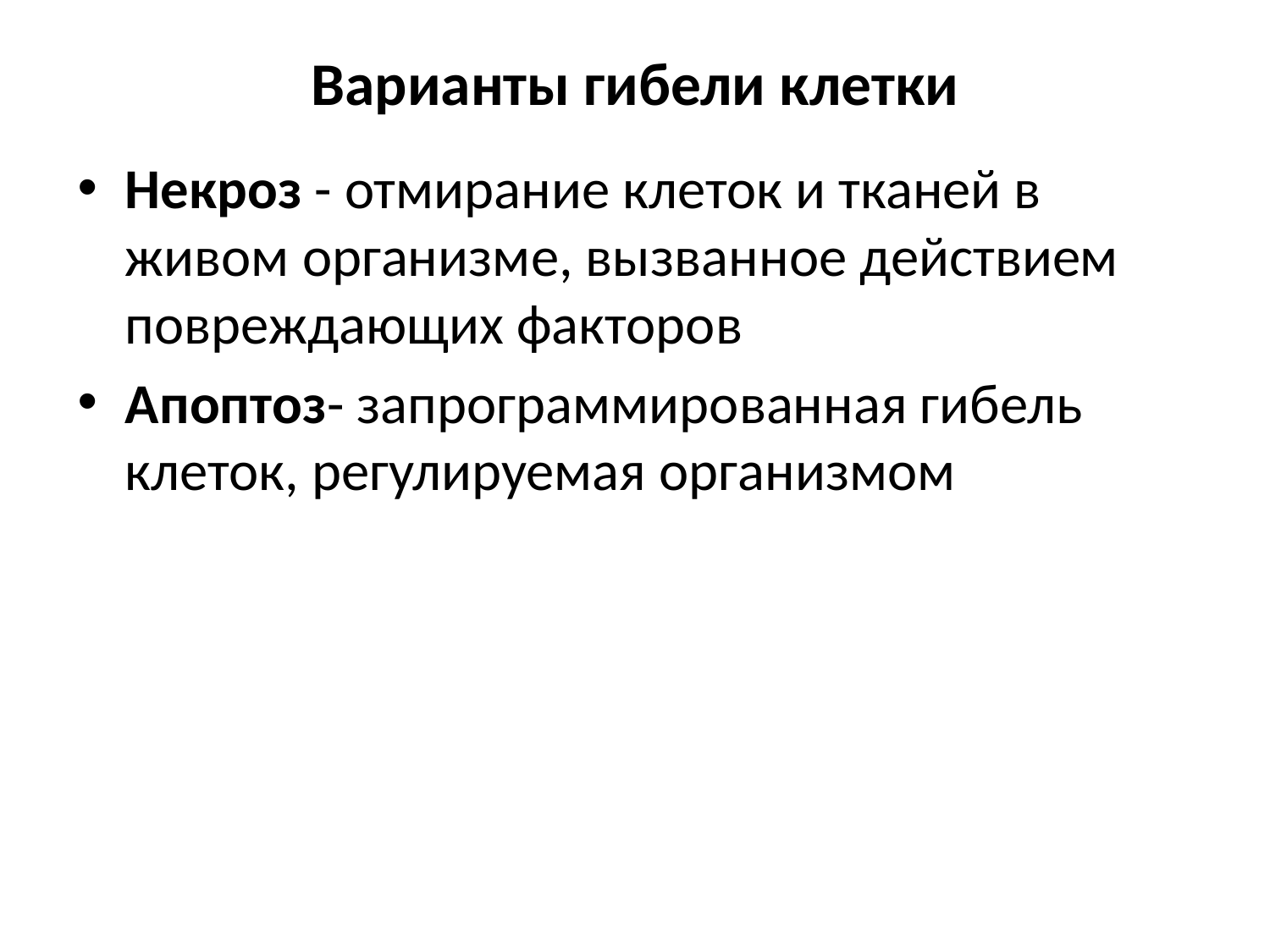

# Варианты гибели клетки
Некроз - отмирание клеток и тканей в живом организме, вызванное действием повреждающих факторов
Апоптоз- запрограммированная гибель клеток, регулируемая организмом